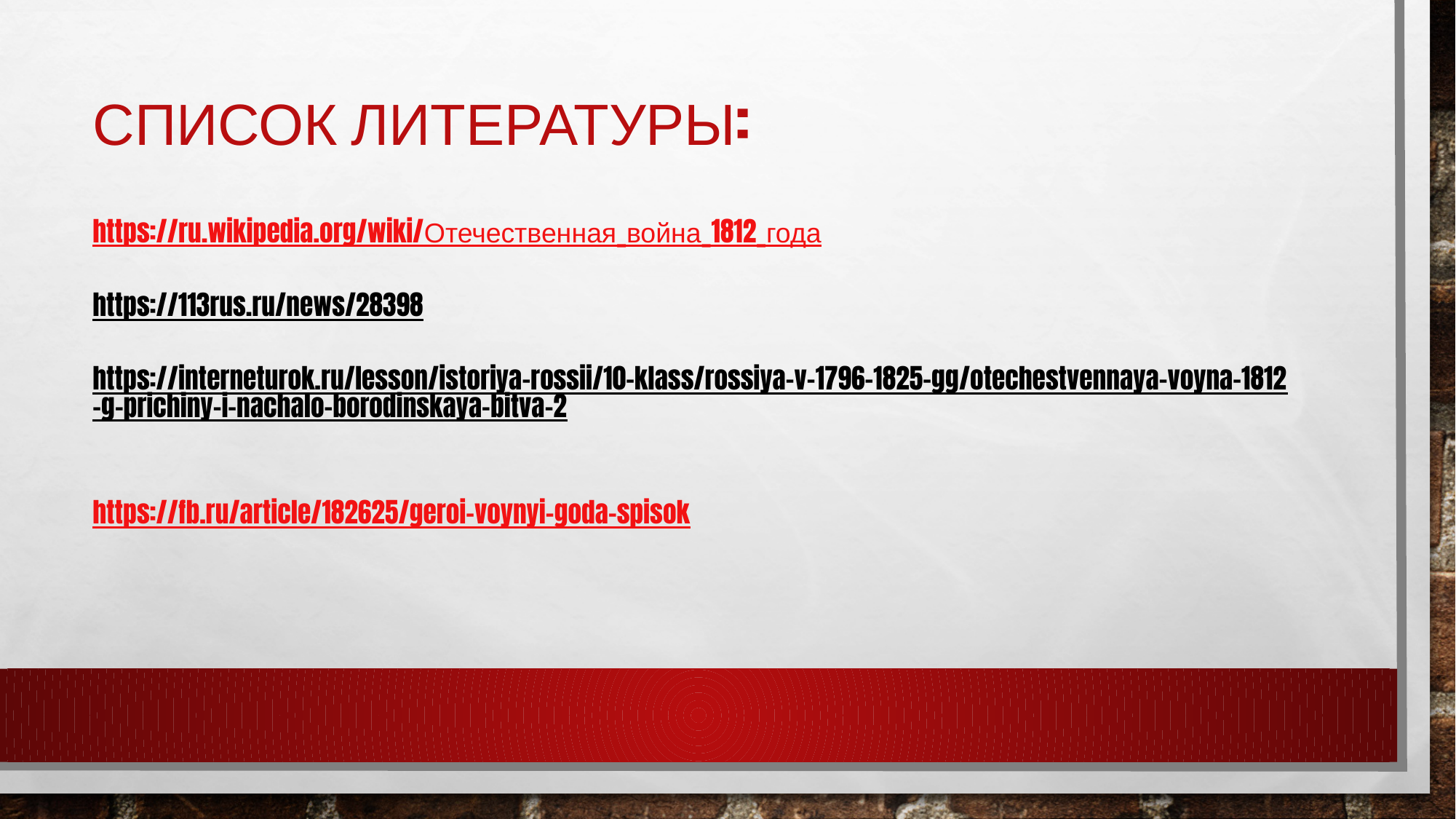

# Список литературы:
https://ru.wikipedia.org/wiki/Отечественная_война_1812_года

https://113rus.ru/news/28398

https://interneturok.ru/lesson/istoriya-rossii/10-klass/rossiya-v-1796-1825-gg/otechestvennaya-voyna-1812-g-prichiny-i-nachalo-borodinskaya-bitva-2

https://fb.ru/article/182625/geroi-voynyi-goda-spisok